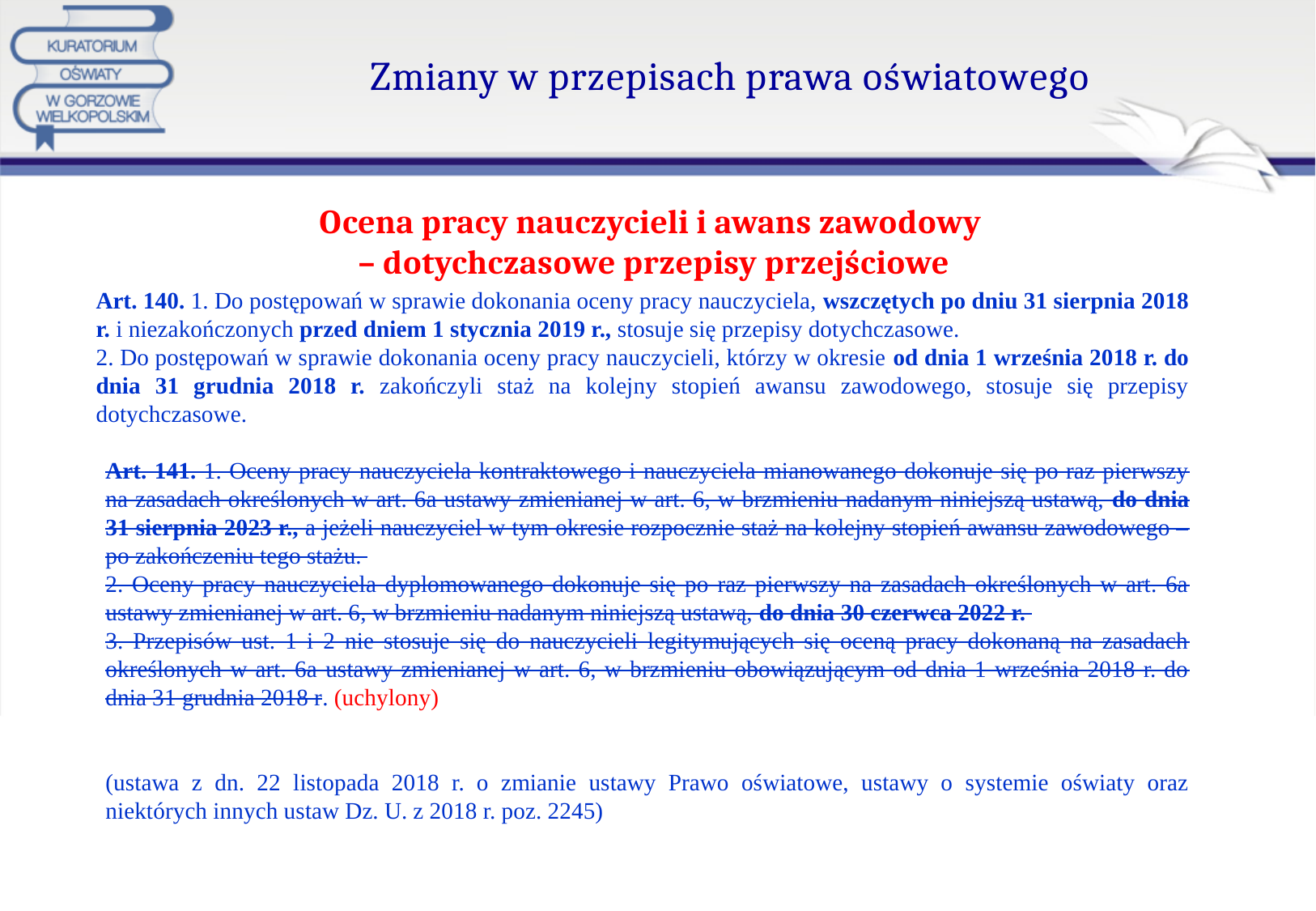

Zmiany w przepisach prawa oświatowego
Ocena pracy nauczycieli i awans zawodowy
– dotychczasowe przepisy przejściowe
Art. 140. 1. Do postępowań w sprawie dokonania oceny pracy nauczyciela, wszczętych po dniu 31 sierpnia 2018 r. i niezakończonych przed dniem 1 stycznia 2019 r., stosuje się przepisy dotychczasowe.
2. Do postępowań w sprawie dokonania oceny pracy nauczycieli, którzy w okresie od dnia 1 września 2018 r. do dnia 31 grudnia 2018 r. zakończyli staż na kolejny stopień awansu zawodowego, stosuje się przepisy dotychczasowe.
Art. 141. 1. Oceny pracy nauczyciela kontraktowego i nauczyciela mianowanego dokonuje się po raz pierwszy na zasadach określonych w art. 6a ustawy zmienianej w art. 6, w brzmieniu nadanym niniejszą ustawą, do dnia 31 sierpnia 2023 r., a jeżeli nauczyciel w tym okresie rozpocznie staż na kolejny stopień awansu zawodowego – po zakończeniu tego stażu.
2. Oceny pracy nauczyciela dyplomowanego dokonuje się po raz pierwszy na zasadach określonych w art. 6a ustawy zmienianej w art. 6, w brzmieniu nadanym niniejszą ustawą, do dnia 30 czerwca 2022 r.
3. Przepisów ust. 1 i 2 nie stosuje się do nauczycieli legitymujących się oceną pracy dokonaną na zasadach określonych w art. 6a ustawy zmienianej w art. 6, w brzmieniu obowiązującym od dnia 1 września 2018 r. do dnia 31 grudnia 2018 r. (uchylony)

(ustawa z dn. 22 listopada 2018 r. o zmianie ustawy Prawo oświatowe, ustawy o systemie oświaty oraz niektórych innych ustaw Dz. U. z 2018 r. poz. 2245)